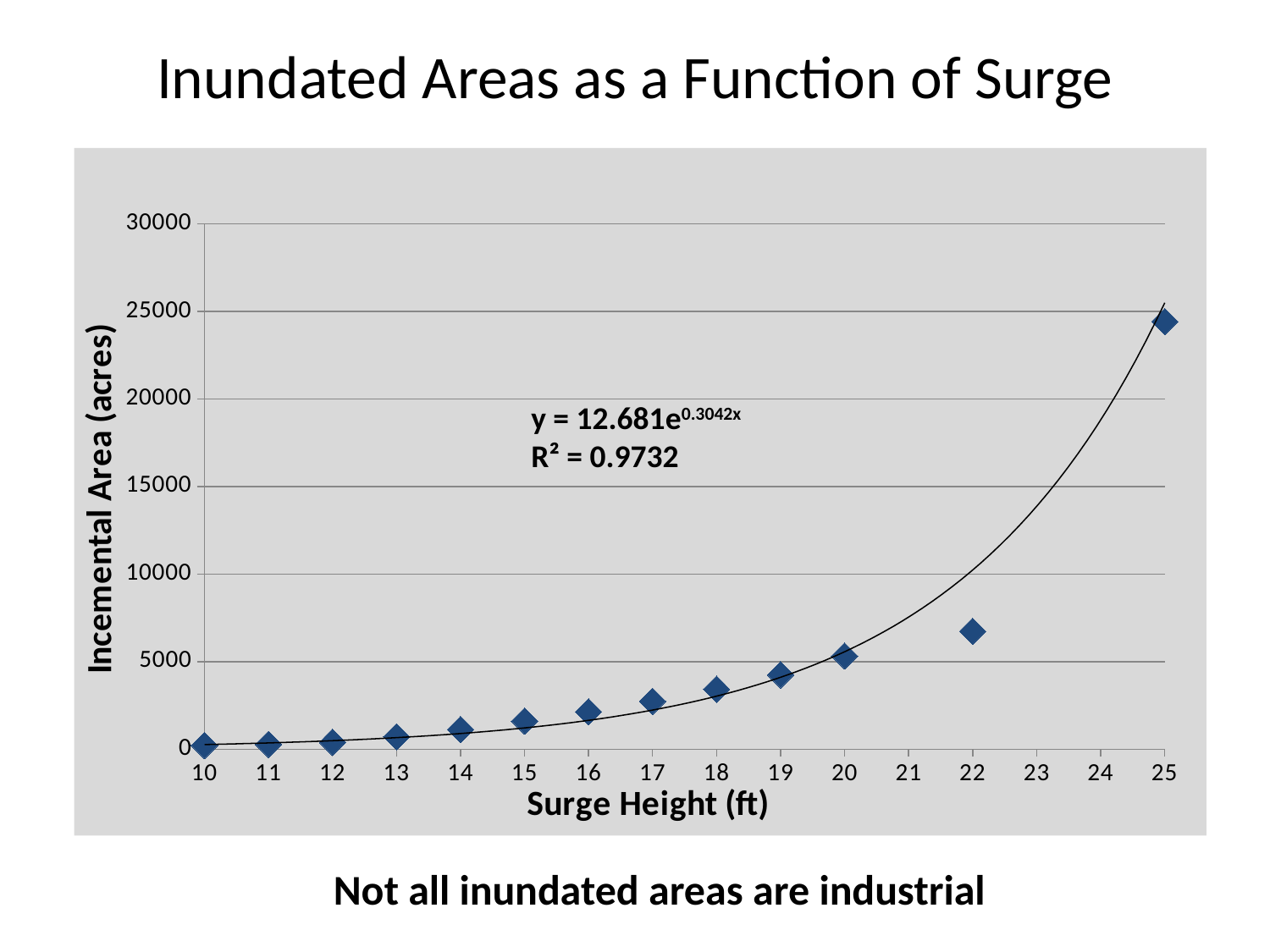

# Inundated Areas as a Function of Surge

### Chart

| Category |  |
|---|---|
y = 12.681e0.3042x
R² = 0.9732
Not all inundated areas are industrial